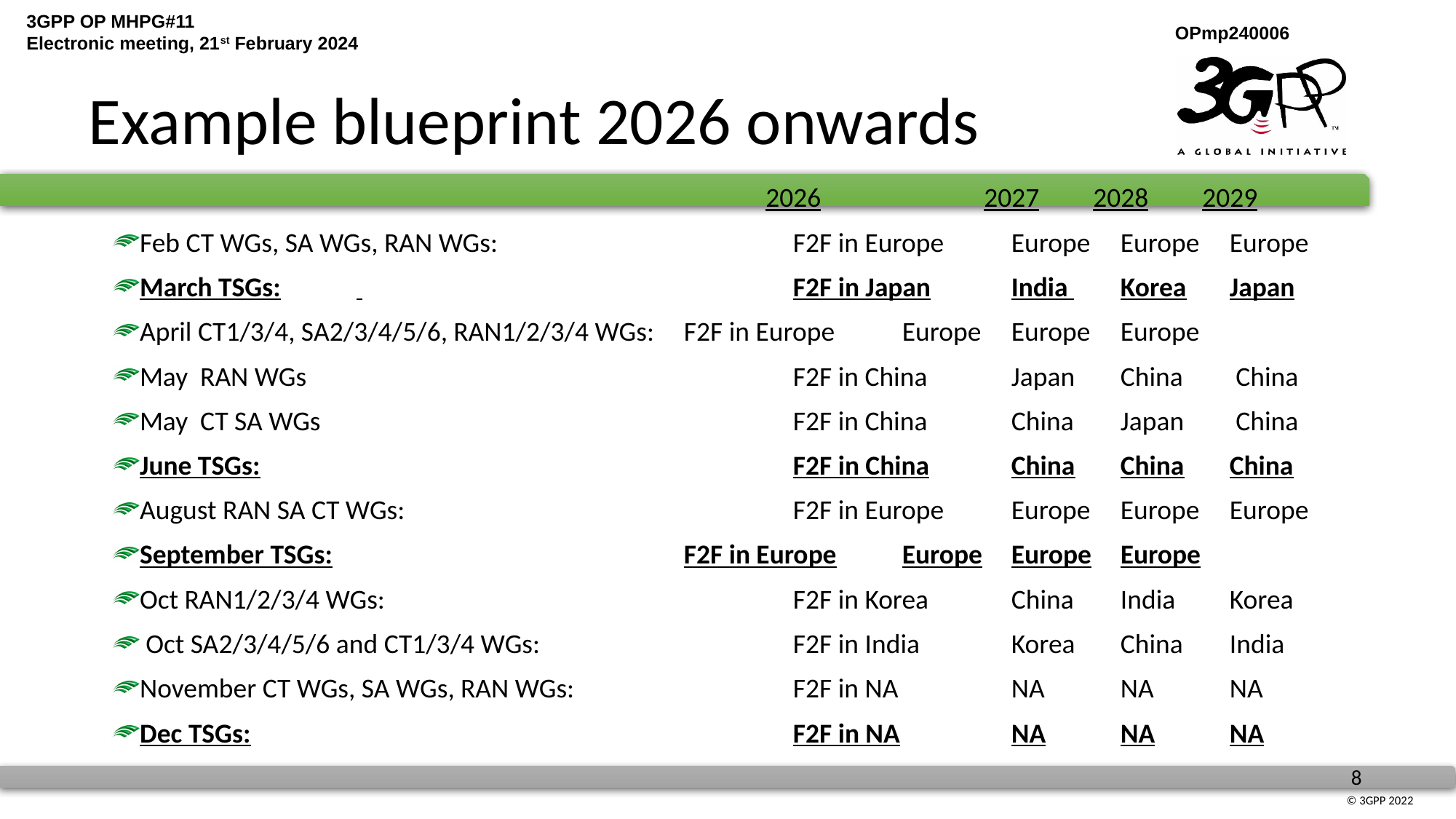

# Example blueprint 2026 onwards
						2026		2027	2028	2029
Feb CT WGs, SA WGs, RAN WGs: 			F2F in Europe	Europe	Europe	Europe
March TSGs:	 				F2F in Japan	India 	Korea	Japan
April CT1/3/4, SA2/3/4/5/6, RAN1/2/3/4 WGs: 	F2F in Europe	Europe	Europe	Europe
May  RAN WGs 					F2F in China	Japan	China	 China
May  CT SA WGs					F2F in China 	China	Japan	 China
June TSGs:					F2F in China	China	China	China
August RAN SA CT WGs:				F2F in Europe 	Europe	Europe	Europe
September TSGs:				F2F in Europe	Europe	Europe	Europe
Oct RAN1/2/3/4 WGs:				F2F in Korea	China	India	Korea
 Oct SA2/3/4/5/6 and CT1/3/4 WGs:			F2F in India 	Korea	China	India
November CT WGs, SA WGs, RAN WGs:		F2F in NA		NA	NA	NA
Dec TSGs:					F2F in NA		NA	NA	NA